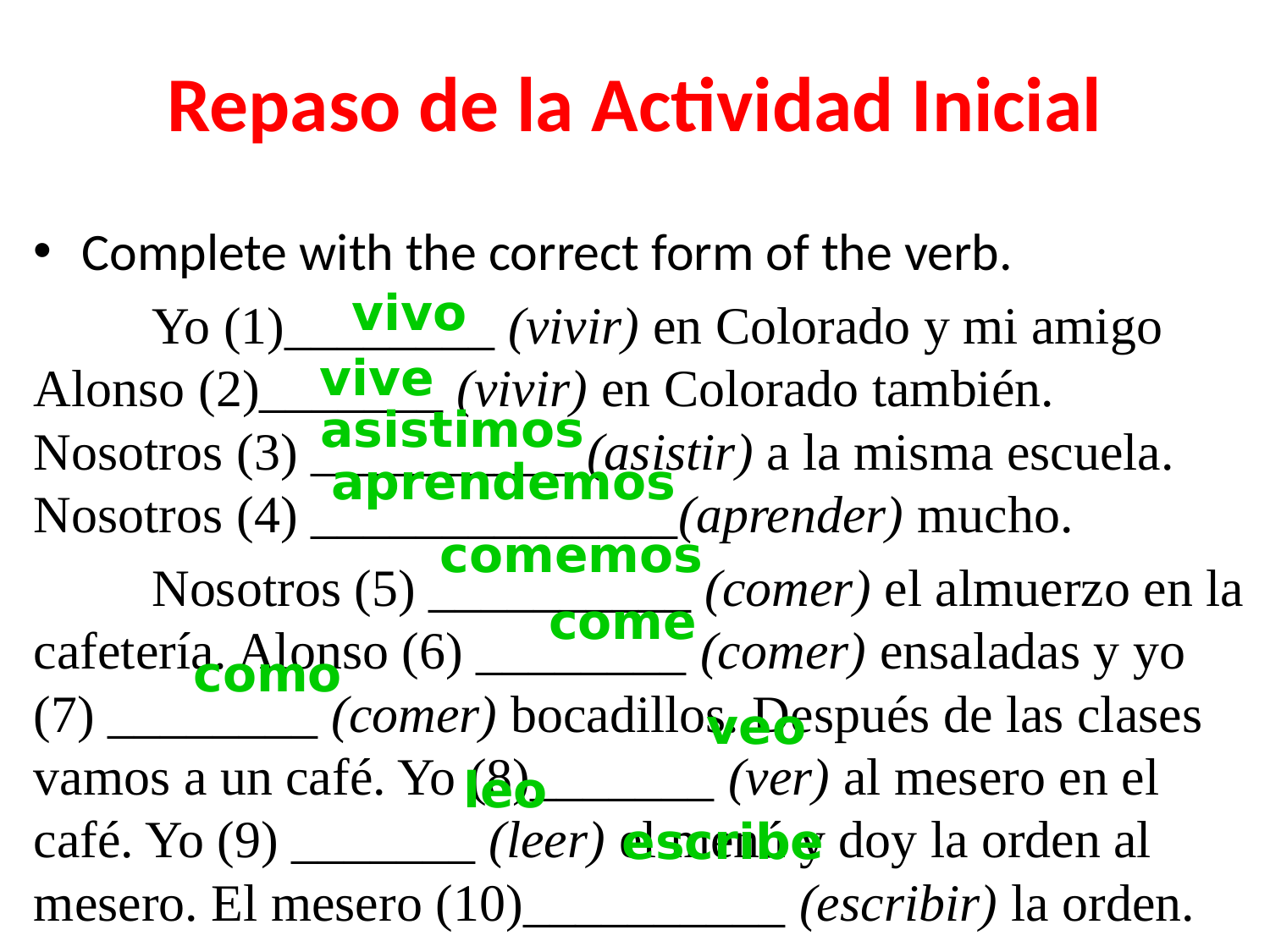

# Repaso de la Actividad Inicial
Complete with the correct form of the verb.
	Yo (1)________ (vivir) en Colorado y mi amigo Alonso (2)_______ (vivir) en Colorado también. Nosotros (3) __________ (asistir) a la misma escuela. Nosotros (4) ______________(aprender) mucho.
	Nosotros (5) __________ (comer) el almuerzo en la cafetería. Alonso (6) ________ (comer) ensaladas y yo (7) ________ (comer) bocadillos. Después de las clases vamos a un café. Yo (8)_______ (ver) al mesero en el café. Yo (9) _______ (leer) el menú y doy la orden al mesero. El mesero (10)__________ (escribir) la orden.
vivo
vive
asistimos
aprendemos
comemos
come
como
veo
leo
escribe